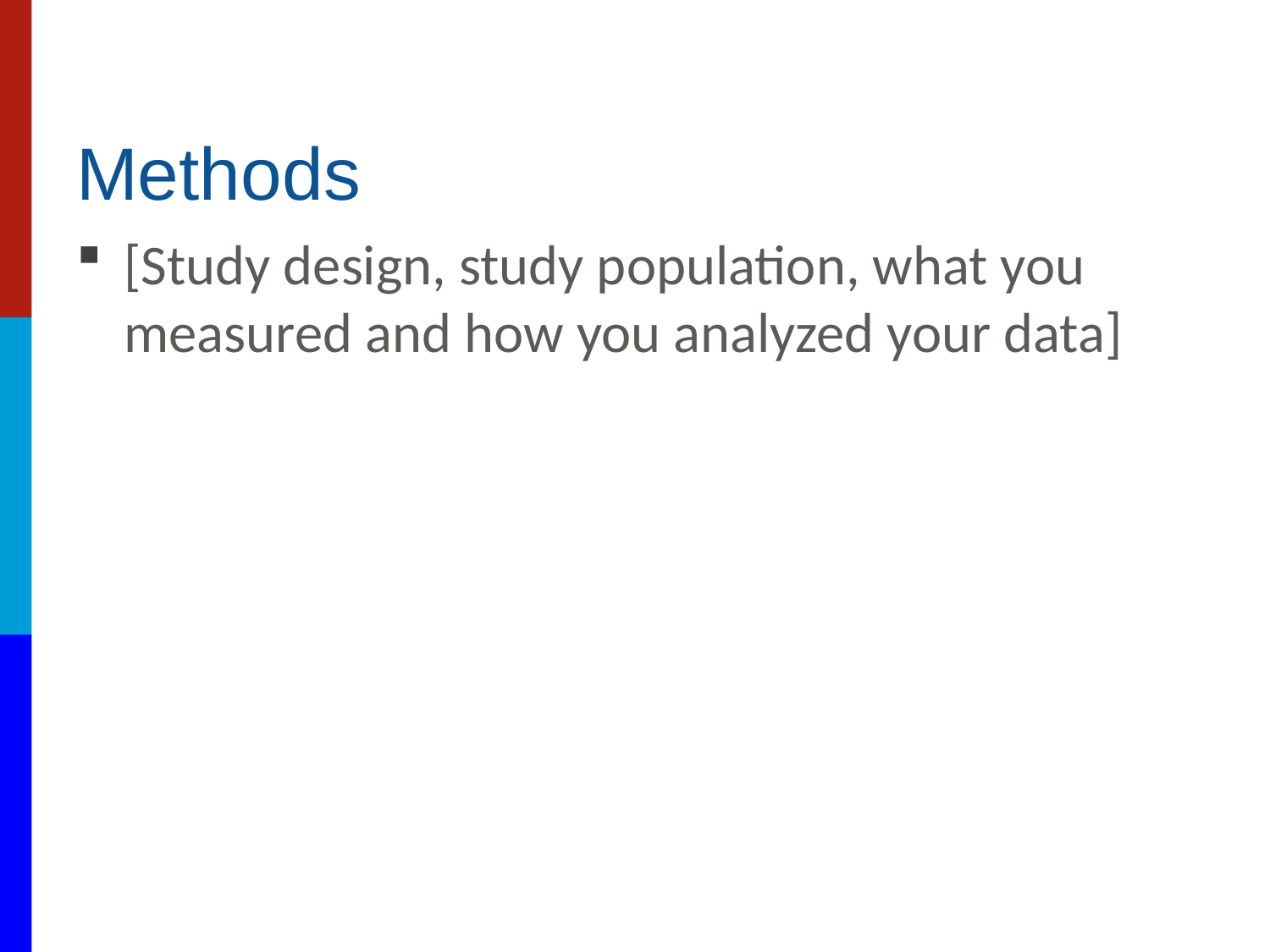

# Methods
[Study design, study population, what you measured and how you analyzed your data]